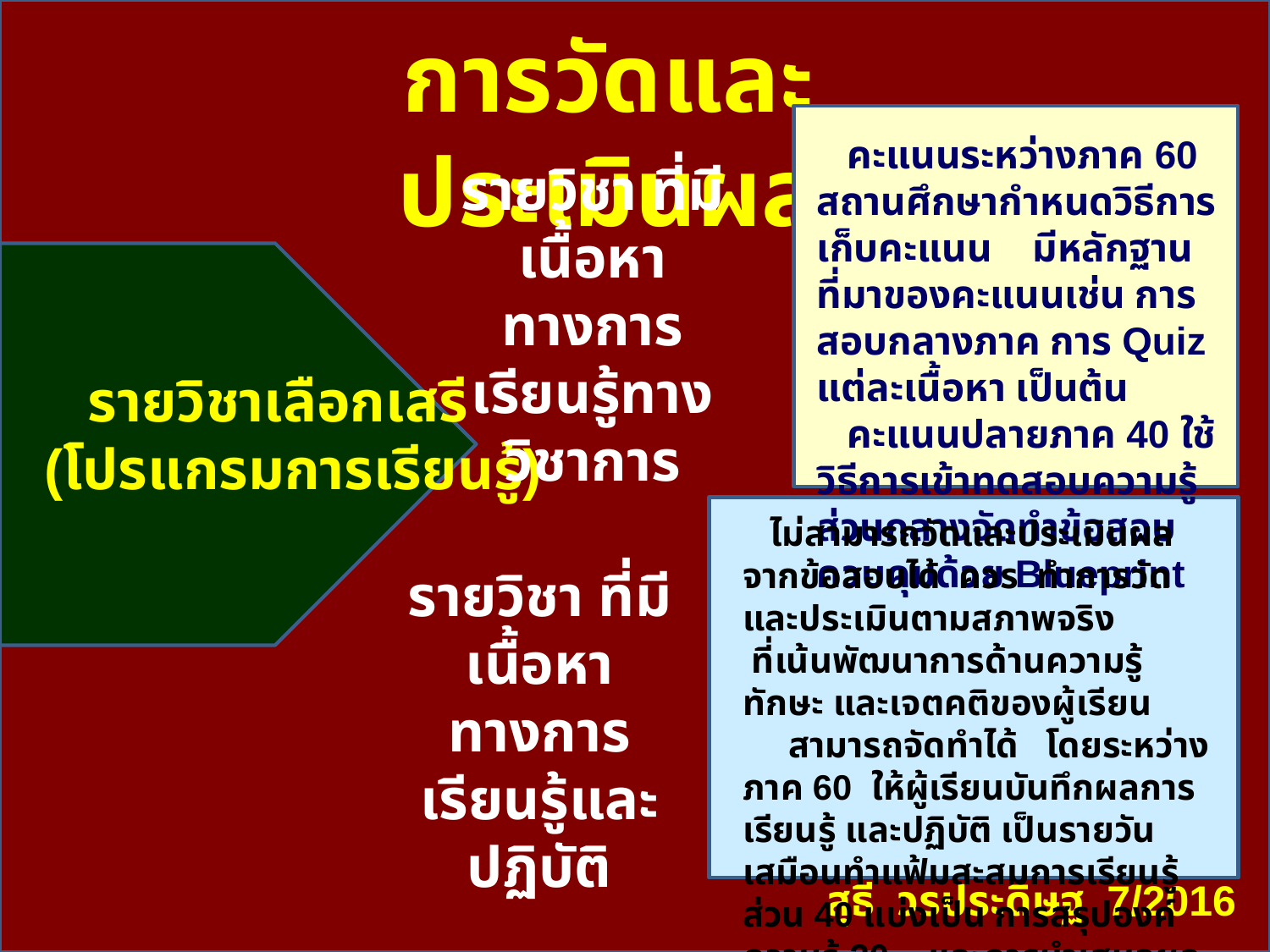

การวัดและประเมินผล

   คะแนนระหว่างภาค 60   สถานศึกษากำหนดวิธีการเก็บคะแนน    มีหลักฐานที่มาของคะแนนเช่น การสอบกลางภาค การ Quiz แต่ละเนื้อหา เป็นต้น
   คะแนนปลายภาค 40 ใช้วิธีการเข้าทดสอบความรู้ ส่วนกลางจัดทำข้อสอบควบคุมด้วย Blueprint
รายวิชา ที่มีเนื้อหาทางการเรียนรู้ทางวิชาการ

   รายวิชาเลือกเสรี
(โปรแกรมการเรียนรู้)

   ไม่สามารถวัดและประเมินผลจากข้อสอบได้  ควร  ทำการวัดและประเมินตามสภาพจริง              ที่เน้นพัฒนาการด้านความรู้ ทักษะ และเจตคติของผู้เรียน
     สามารถจัดทำได้   โดยระหว่างภาค 60  ให้ผู้เรียนบันทึกผลการเรียนรู้ และปฏิบัติ เป็นรายวัน  เสมือนทำแฟ้มสะสมการเรียนรู้  ส่วน 40 แบ่งเป็น การสรุปองค์ความรู้ 20    และการนำเสนอผลการเรียนรู้ ด้วยวาจา พร้อม Billboard อีก 20
รายวิชา ที่มีเนื้อหาทางการเรียนรู้และปฏิบัติ
สุธี  วรประดิษฐ  7/2016